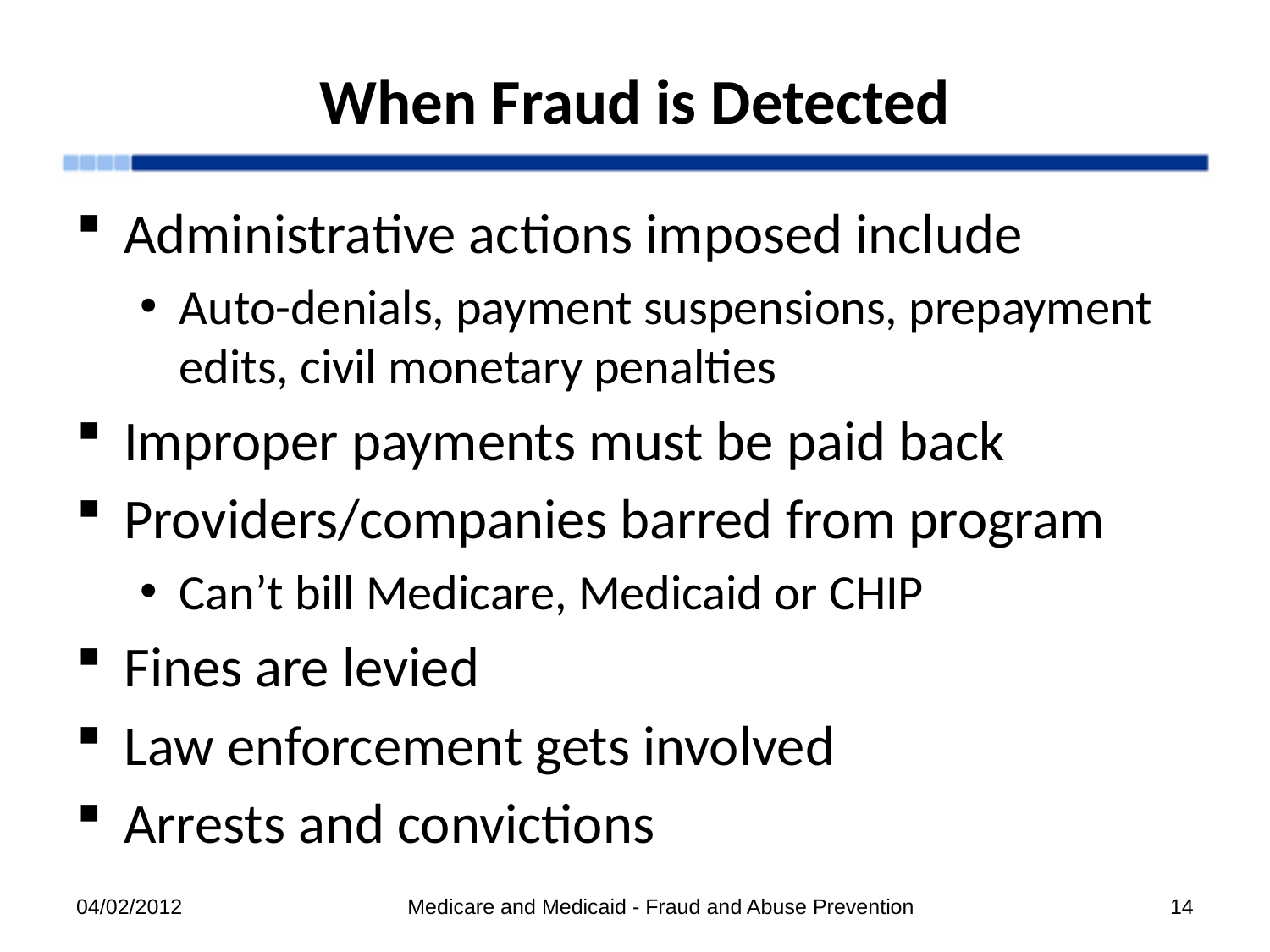

# When Fraud is Detected
Administrative actions imposed include
Auto-denials, payment suspensions, prepayment edits, civil monetary penalties
Improper payments must be paid back
Providers/companies barred from program
Can’t bill Medicare, Medicaid or CHIP
Fines are levied
Law enforcement gets involved
Arrests and convictions
04/02/2012
Medicare and Medicaid - Fraud and Abuse Prevention
14